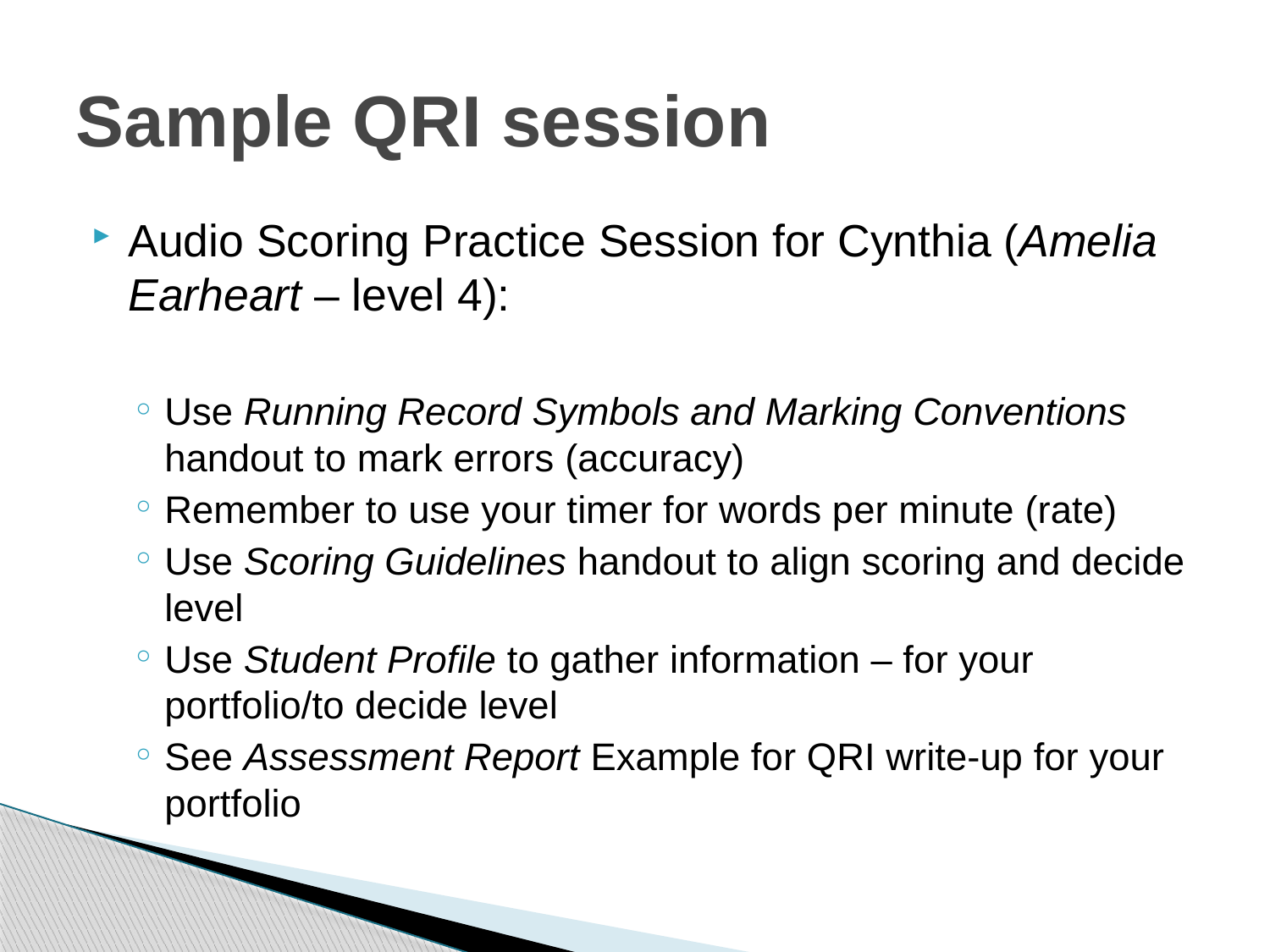

# Sample QRI session
Audio Scoring Practice Session for Cynthia (Amelia Earheart – level 4):

Use Running Record Symbols and Marking Conventions handout to mark errors (accuracy)
Remember to use your timer for words per minute (rate)
Use Scoring Guidelines handout to align scoring and decide level
Use Student Profile to gather information – for your portfolio/to decide level
See Assessment Report Example for QRI write-up for your portfolio